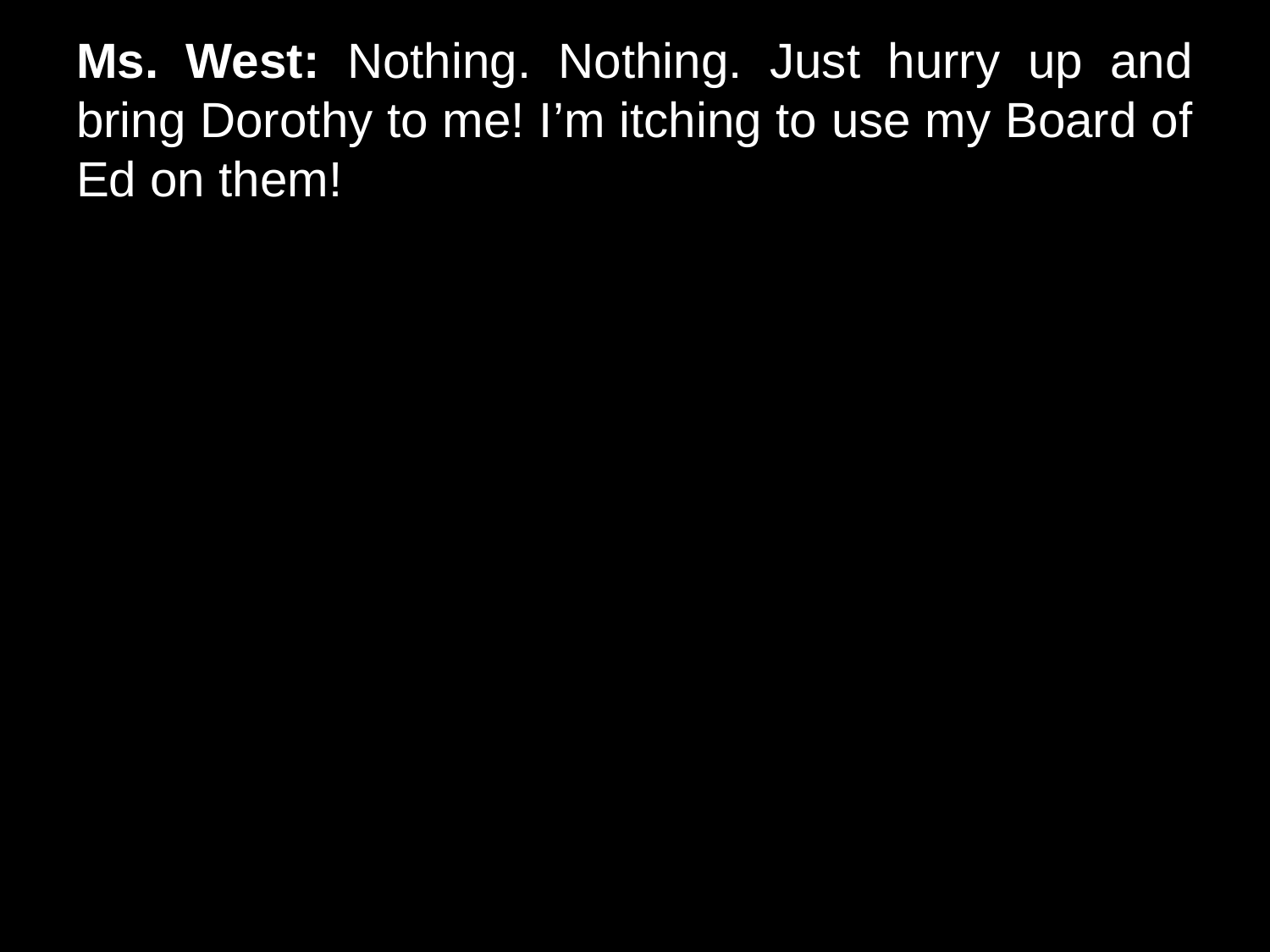

# Ms. West: Nothing. Nothing. Just hurry up and bring Dorothy to me! I’m itching to use my Board of Ed on them!